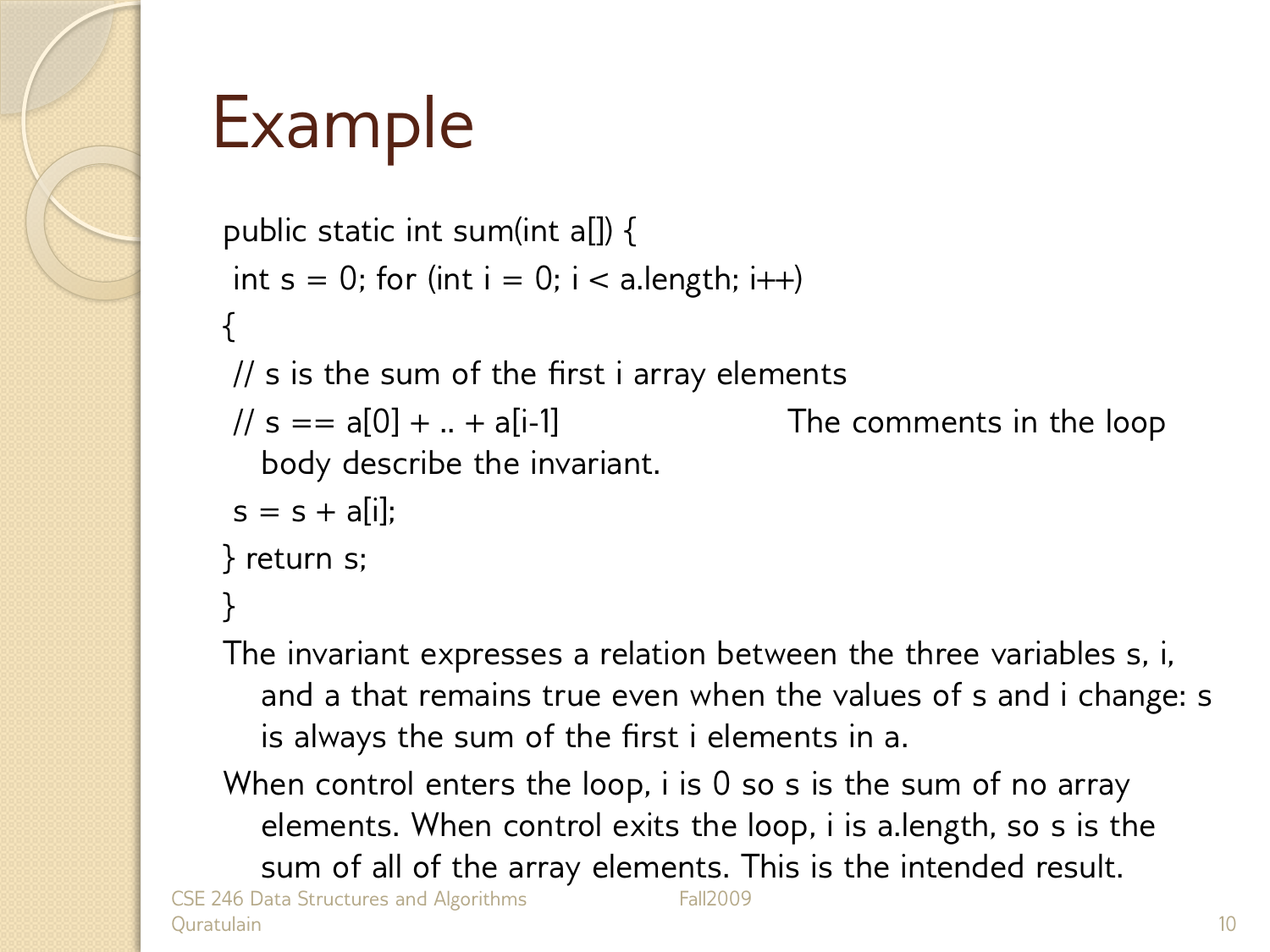

# Example
public static int sum(int a[]) {
 int s = 0; for (int i = 0; i < a.length; i++)
{
 // s is the sum of the first i array elements
 // s == a[0] + .. + a[i-1]                      The comments in the loop body describe the invariant.
 s = s + a[i];
} return s;
}
The invariant expresses a relation between the three variables s, i, and a that remains true even when the values of s and i change: s is always the sum of the first i elements in a.
When control enters the loop, i is 0 so s is the sum of no array elements. When control exits the loop, i is a.length, so s is the sum of all of the array elements. This is the intended result.

CSE 246 Data Structures and Algorithms                        Fall2009                                                           Quratulain
10